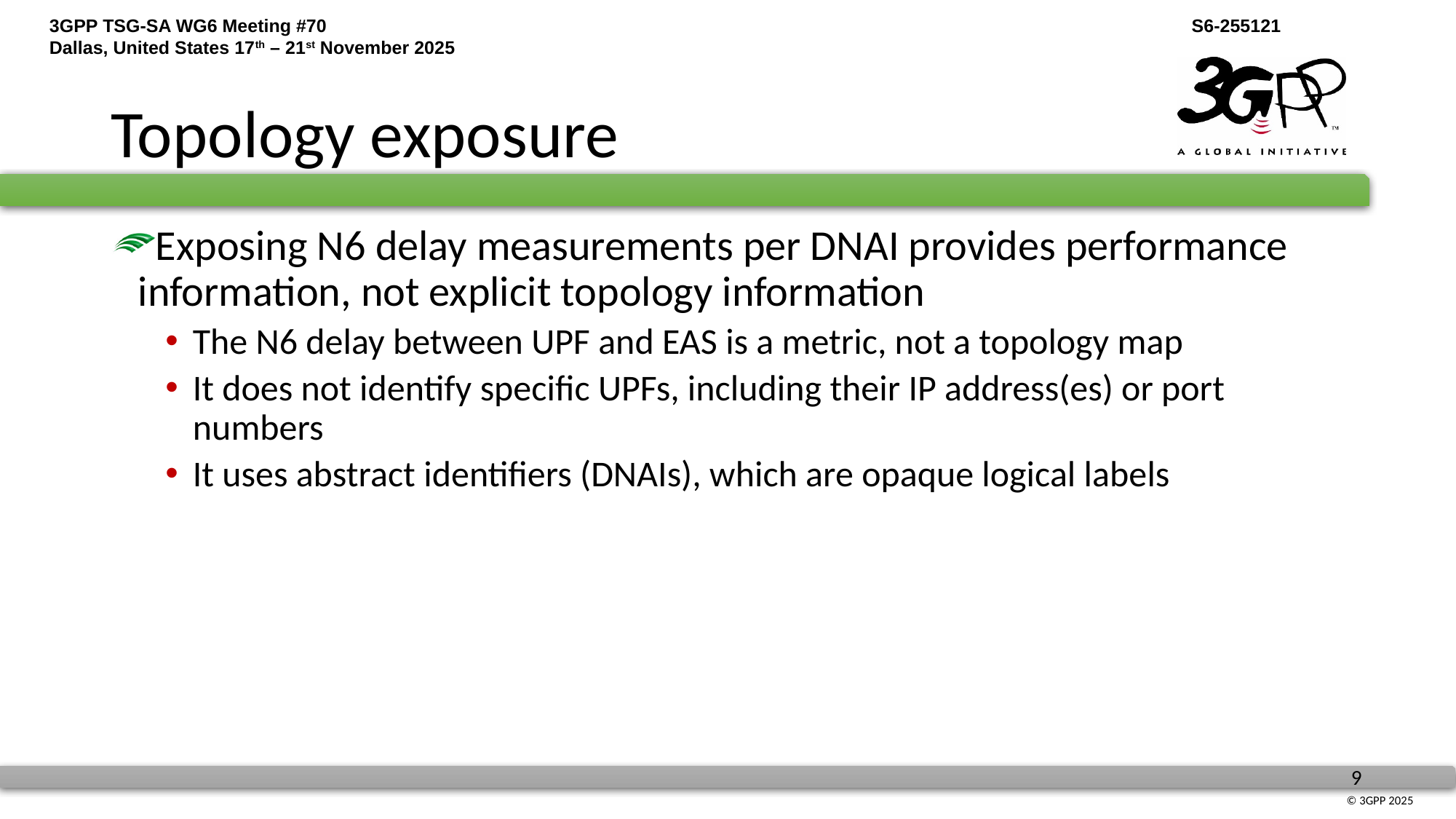

# Topology exposure
Exposing N6 delay measurements per DNAI provides performance information, not explicit topology information
The N6 delay between UPF and EAS is a metric, not a topology map
It does not identify specific UPFs, including their IP address(es) or port numbers
It uses abstract identifiers (DNAIs), which are opaque logical labels